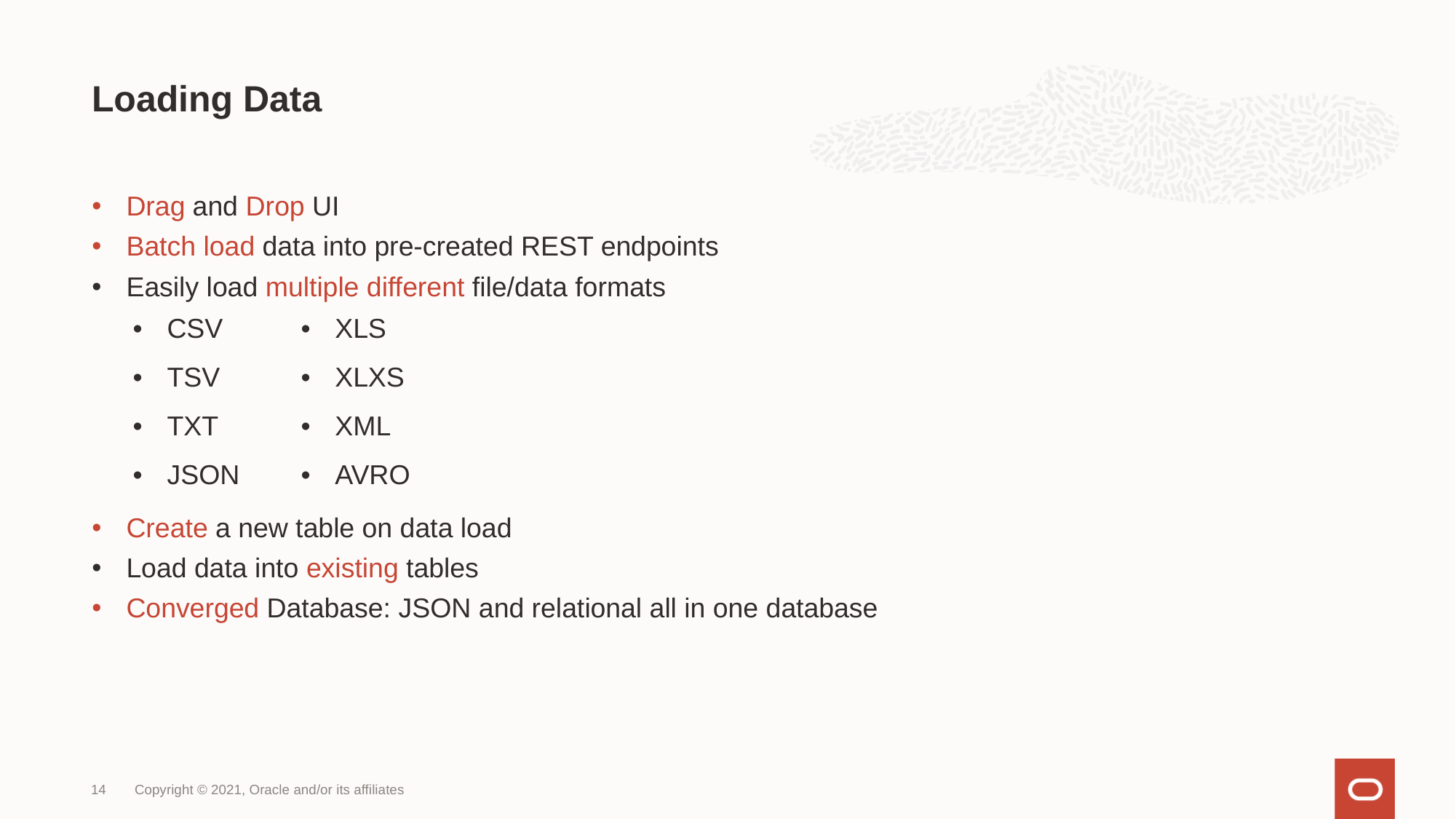

# Loading Data
Drag and Drop UI
Batch load data into pre-created REST endpoints
Easily load multiple different file/data formats

Create a new table on data load
Load data into existing tables
Converged Database: JSON and relational all in one database

| CSV | XLS |
| --- | --- |
| TSV | XLXS |
| TXT | XML |
| JSON | AVRO |
14
Copyright © 2021, Oracle and/or its affiliates